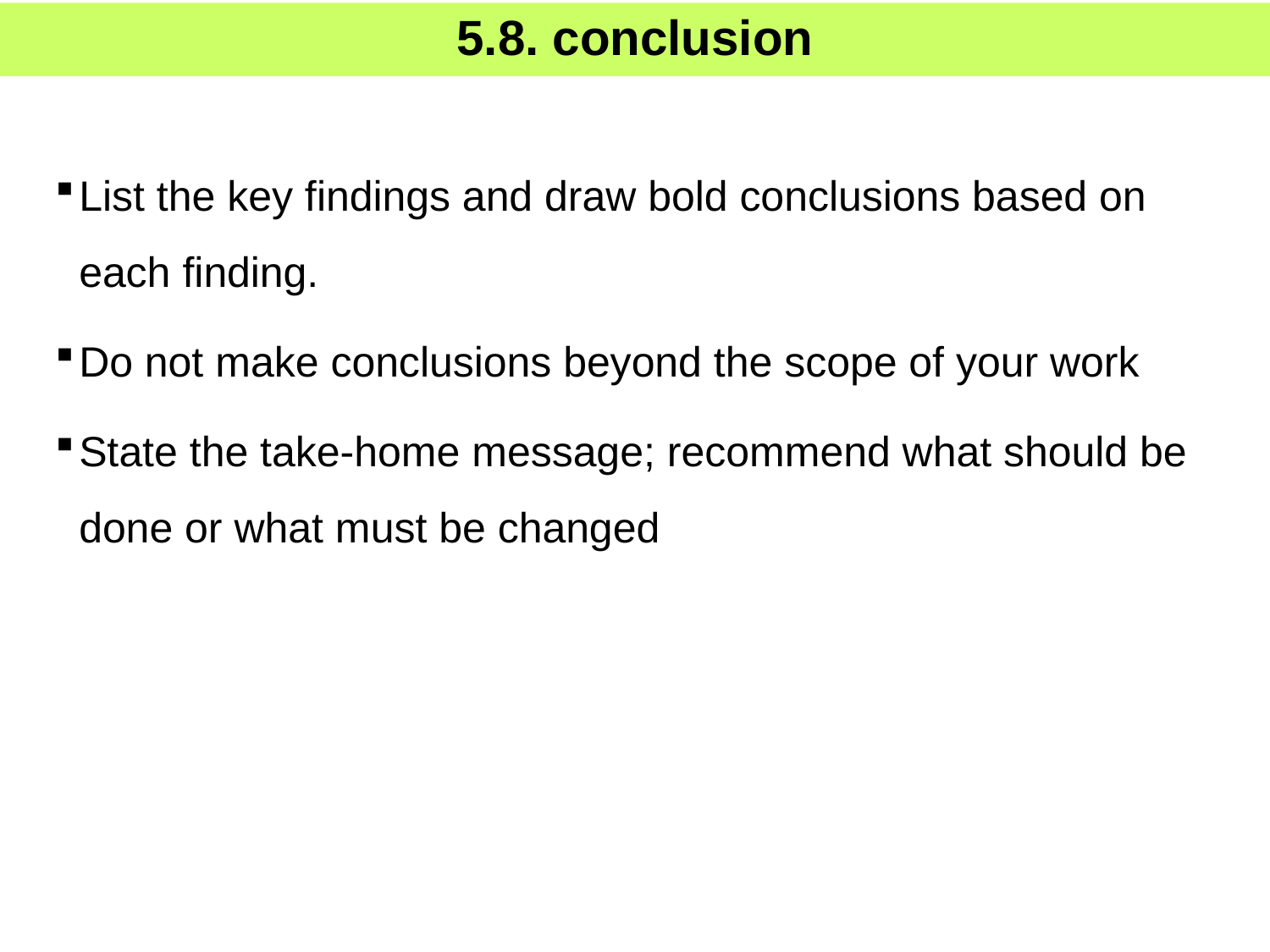

# 5.8. conclusion
List the key findings and draw bold conclusions based on each finding.
Do not make conclusions beyond the scope of your work
State the take-home message; recommend what should be done or what must be changed